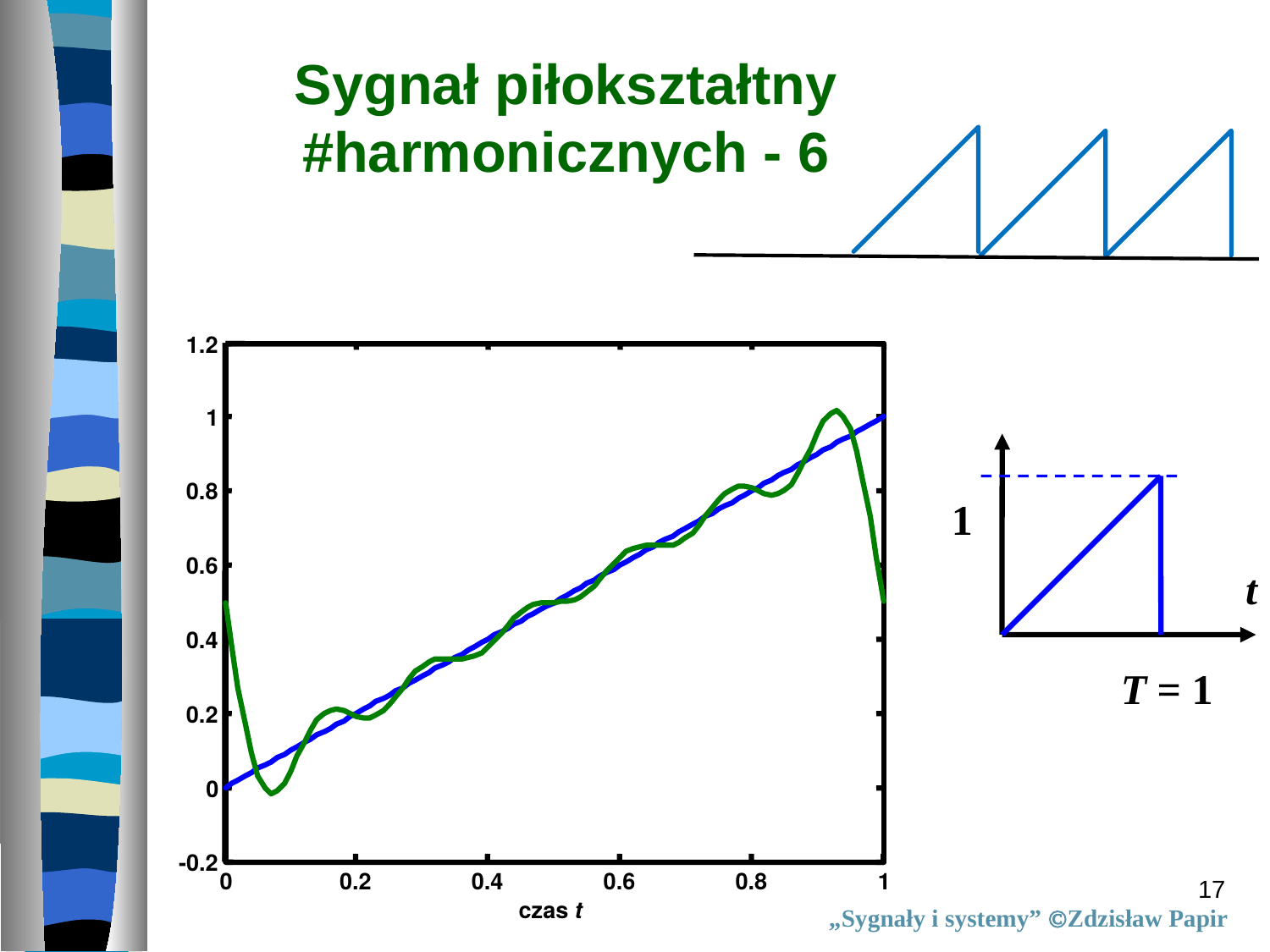

Sygnał piłokształtny
#harmonicznych - 6

1.2

1

0.8

0.6

0.4

0.2

0

-0.2

0
0.2
0.4
0.6
0.8
1
czas t

1

t

T = 1
17
„Sygnały i systemy” ©Zdzisław Papir